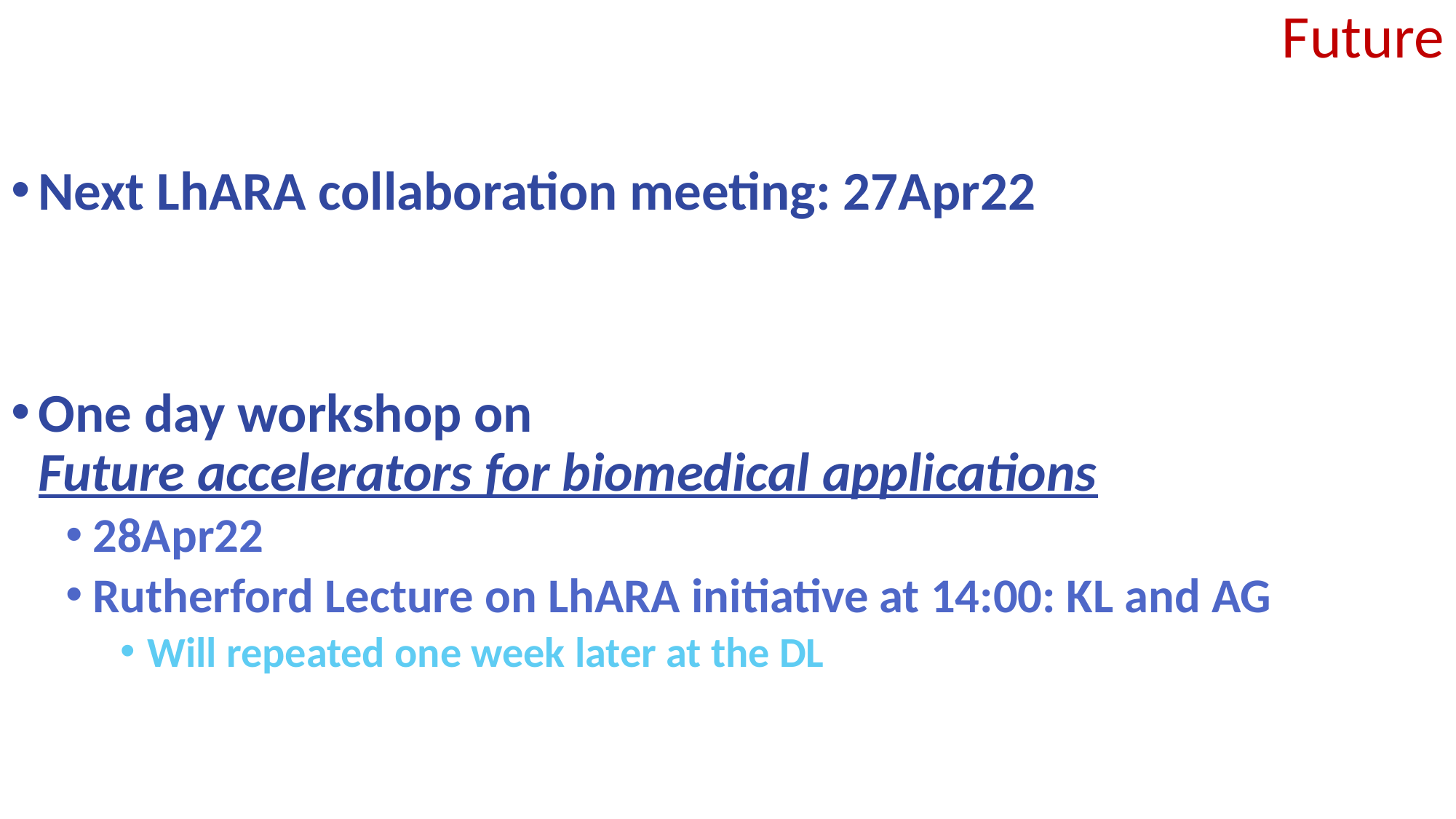

# Future

Next LhARA collaboration meeting: 27Apr22

One day workshop on
Future accelerators for biomedical applications
28Apr22
Rutherford Lecture on LhARA initiative at 14:00: KL and AG
Will repeated one week later at the DL